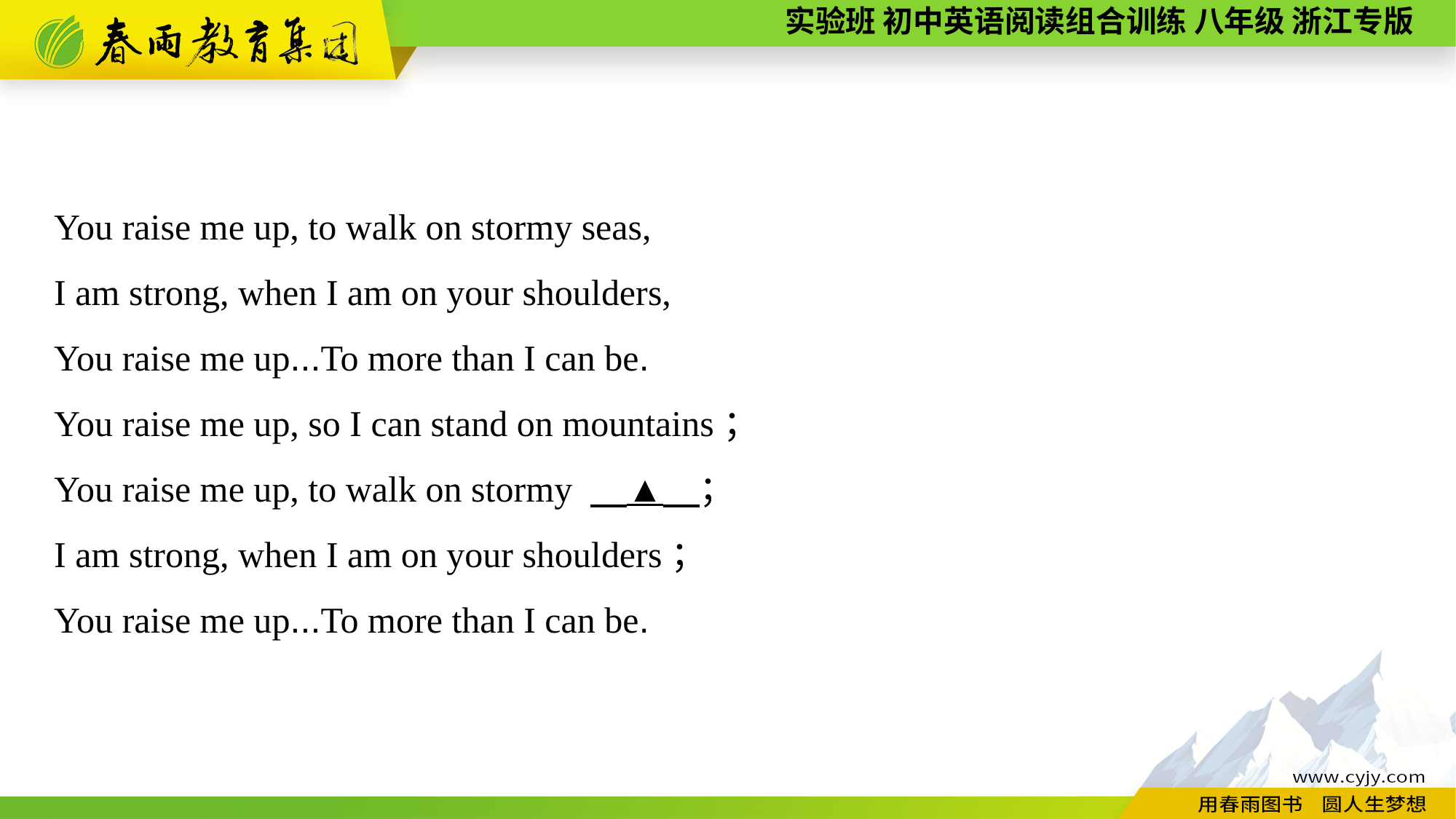

You raise me up, to walk on stormy seas,
I am strong, when I am on your shoulders,
You raise me up...To more than I can be.
You raise me up, so I can stand on mountains；
You raise me up, to walk on stormy 　▲　；
I am strong, when I am on your shoulders；
You raise me up...To more than I can be.